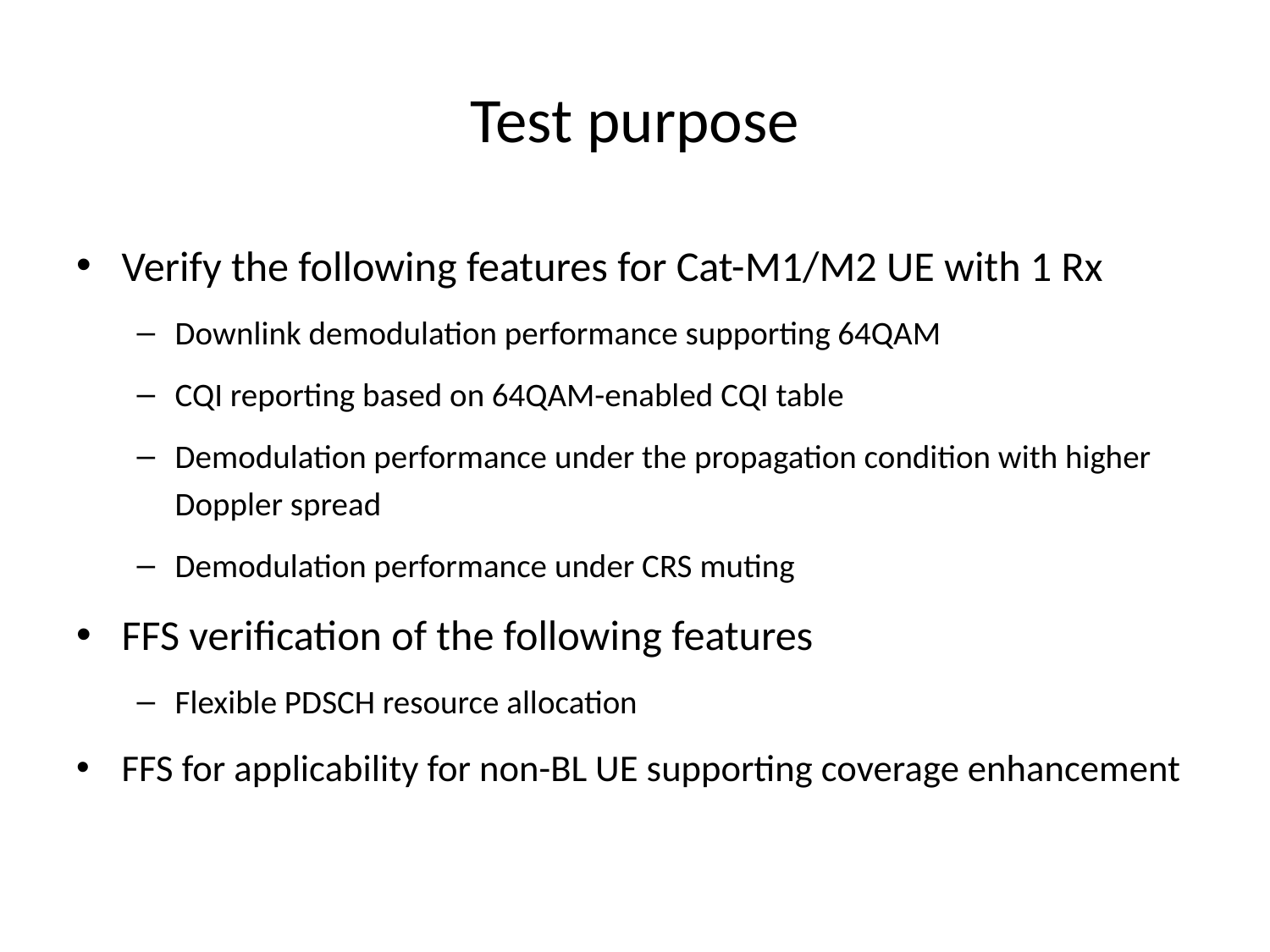

# Test purpose
Verify the following features for Cat-M1/M2 UE with 1 Rx
Downlink demodulation performance supporting 64QAM
CQI reporting based on 64QAM-enabled CQI table
Demodulation performance under the propagation condition with higher Doppler spread
Demodulation performance under CRS muting
FFS verification of the following features
Flexible PDSCH resource allocation
FFS for applicability for non-BL UE supporting coverage enhancement